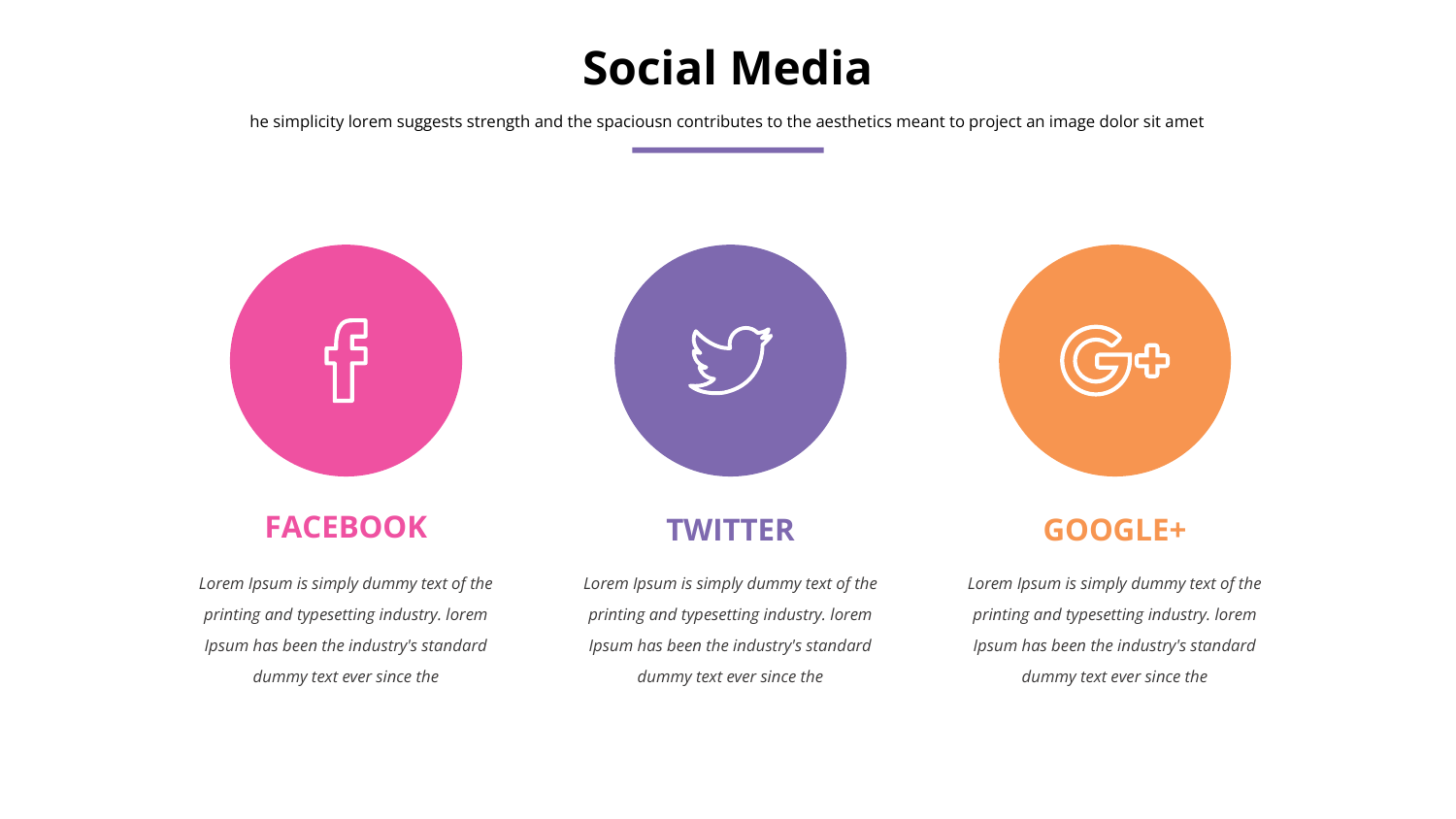

Social Media
he simplicity lorem suggests strength and the spaciousn contributes to the aesthetics meant to project an image dolor sit amet

FACEBOOK
GOOGLE+
TWITTER
Lorem Ipsum is simply dummy text of the printing and typesetting industry. lorem Ipsum has been the industry's standard dummy text ever since the
Lorem Ipsum is simply dummy text of the printing and typesetting industry. lorem Ipsum has been the industry's standard dummy text ever since the
Lorem Ipsum is simply dummy text of the printing and typesetting industry. lorem Ipsum has been the industry's standard dummy text ever since the